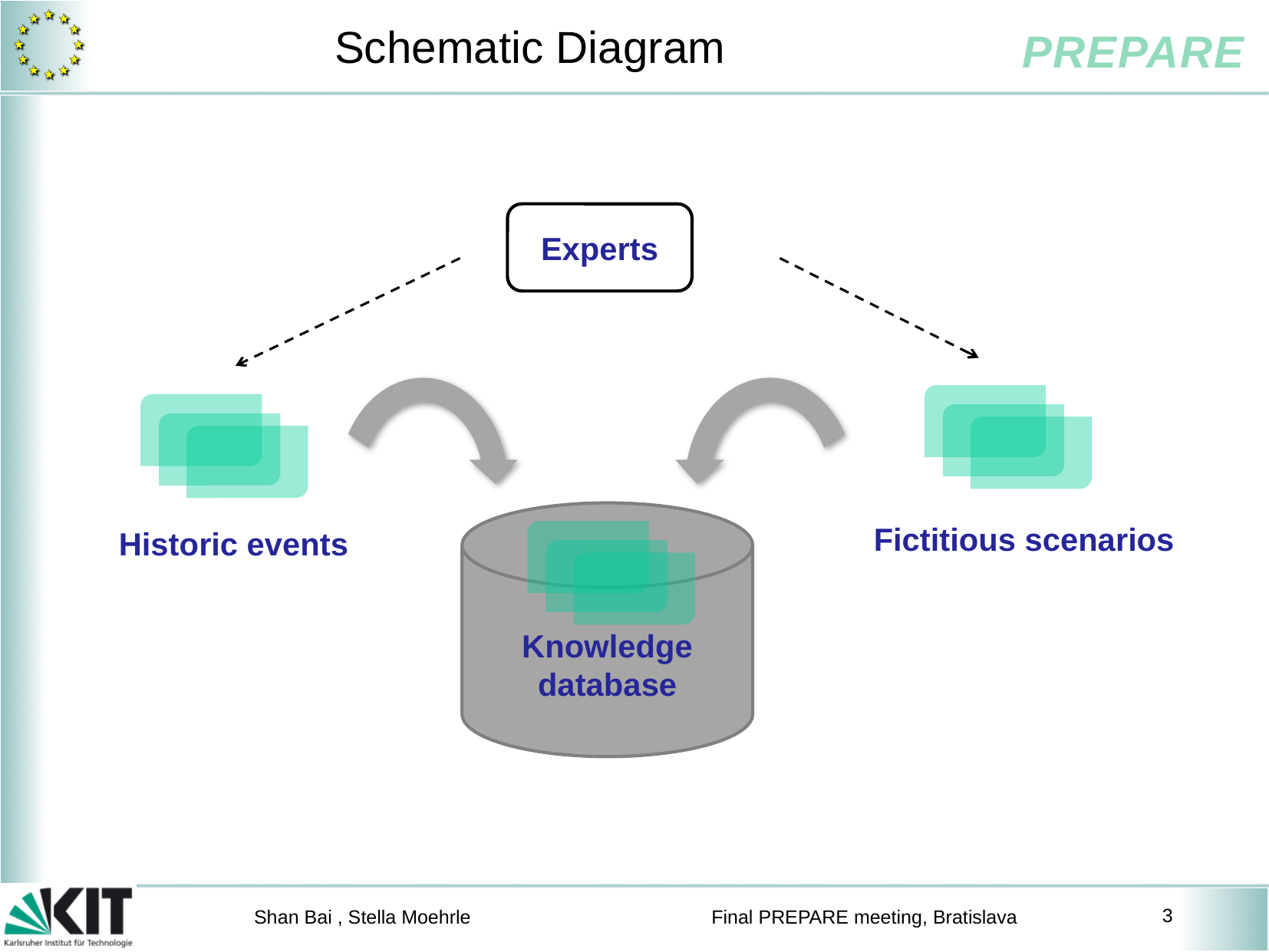

# Schematic Diagram

Experts

Knowledge database
Fictitious scenarios
Historic events